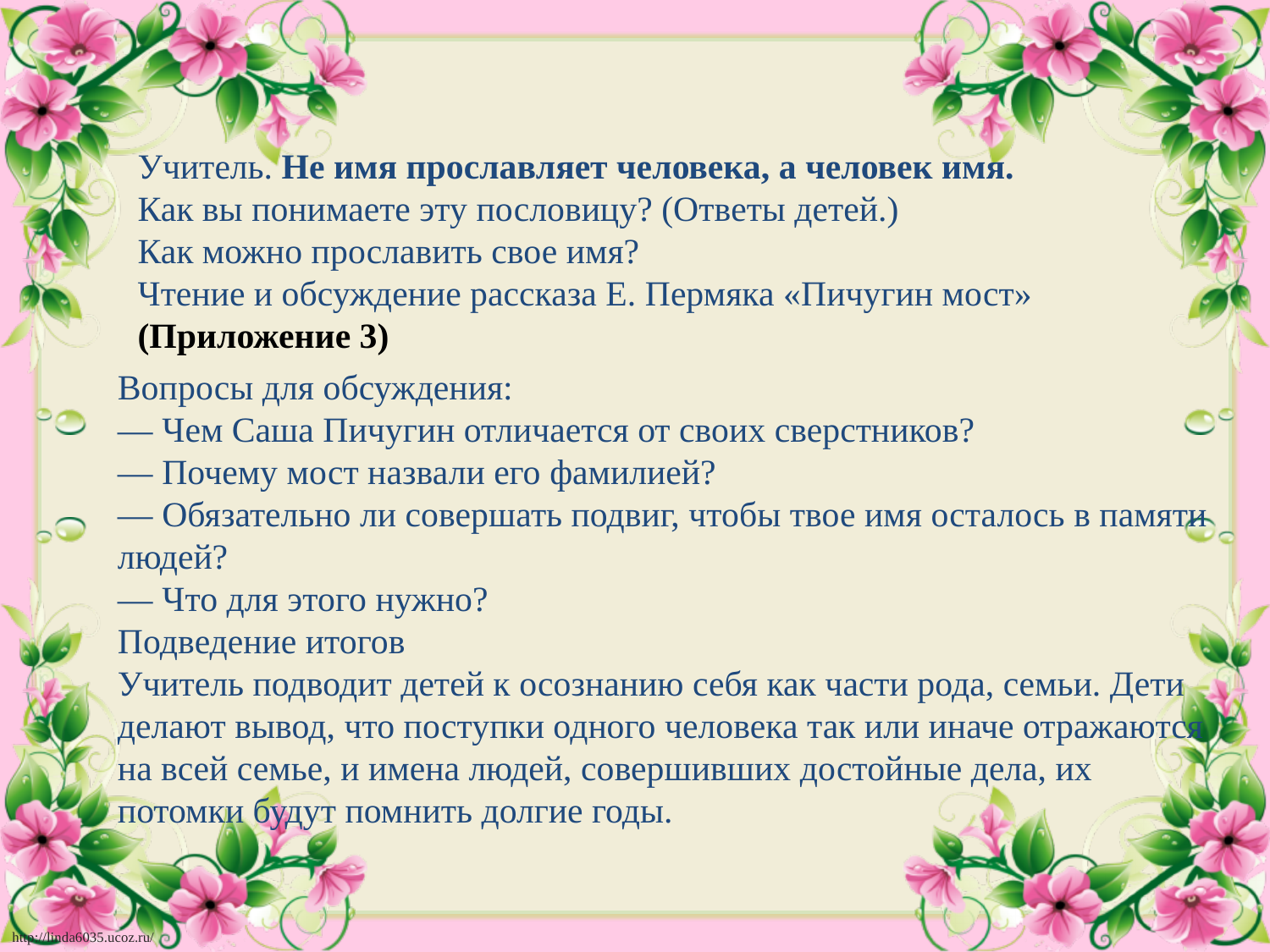

Учитель. Не имя прославляет человека, а человек имя.
Как вы понимаете эту пословицу? (Ответы детей.)
Как можно прославить свое имя?
Чтение и обсуждение рассказа Е. Пермяка «Пичугин мост»
(Приложение 3)

Вопросы для обсуждения:
— Чем Саша Пичугин отличается от своих сверстников?
— Почему мост назвали его фамилией?
— Обязательно ли совершать подвиг, чтобы твое имя осталось в памяти людей?
— Что для этого нужно?
Подведение итогов
Учитель подводит детей к осознанию себя как части рода, семьи. Дети делают вывод, что поступки одного человека так или иначе отражаются на всей семье, и имена людей, совершивших достойные дела, их потомки будут помнить долгие годы.